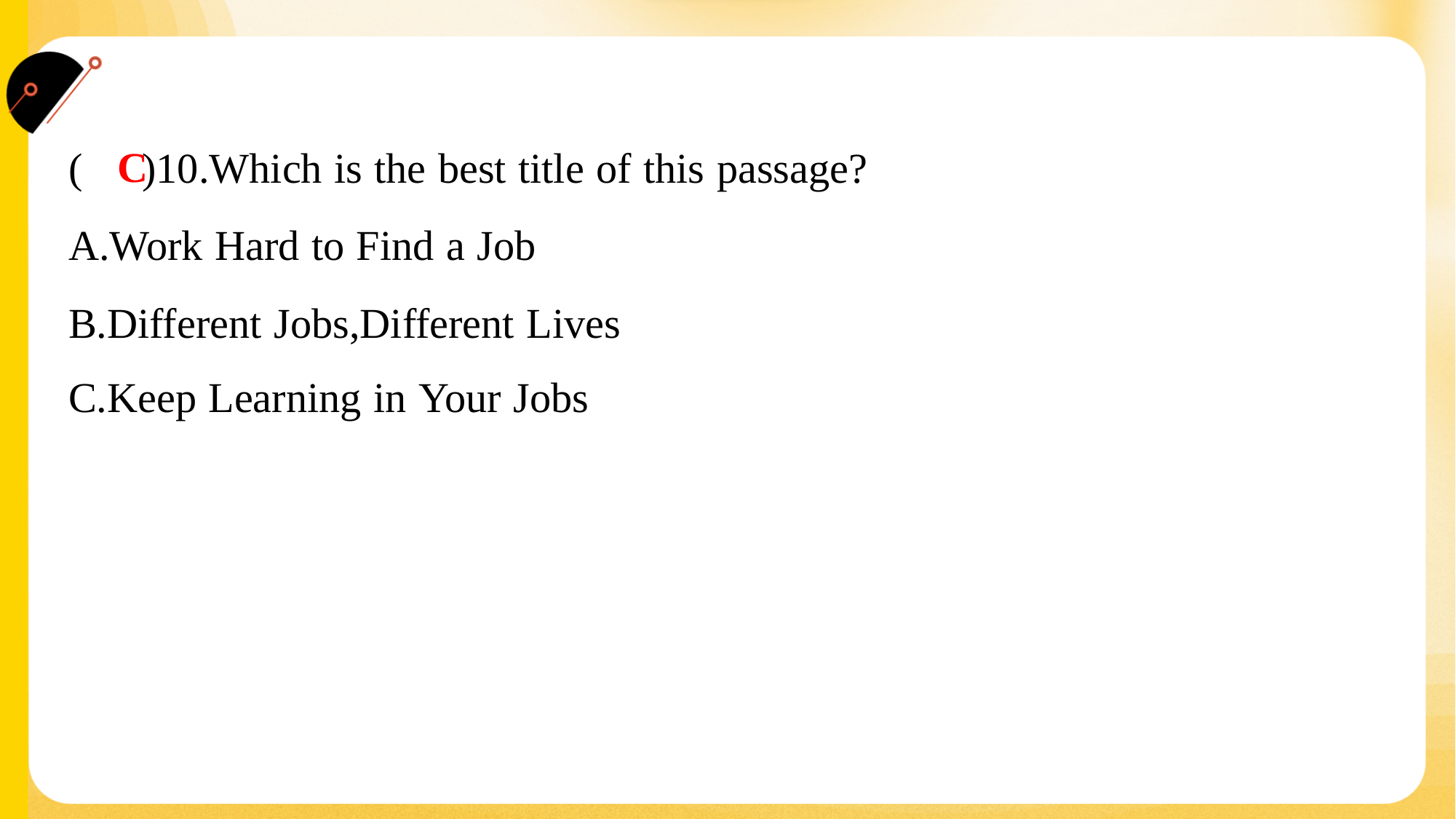

C
(     )10.Which is the best title of this passage?
A.Work Hard to Find a Job
B.Different Jobs,Different Lives
C.Keep Learning in Your Jobs